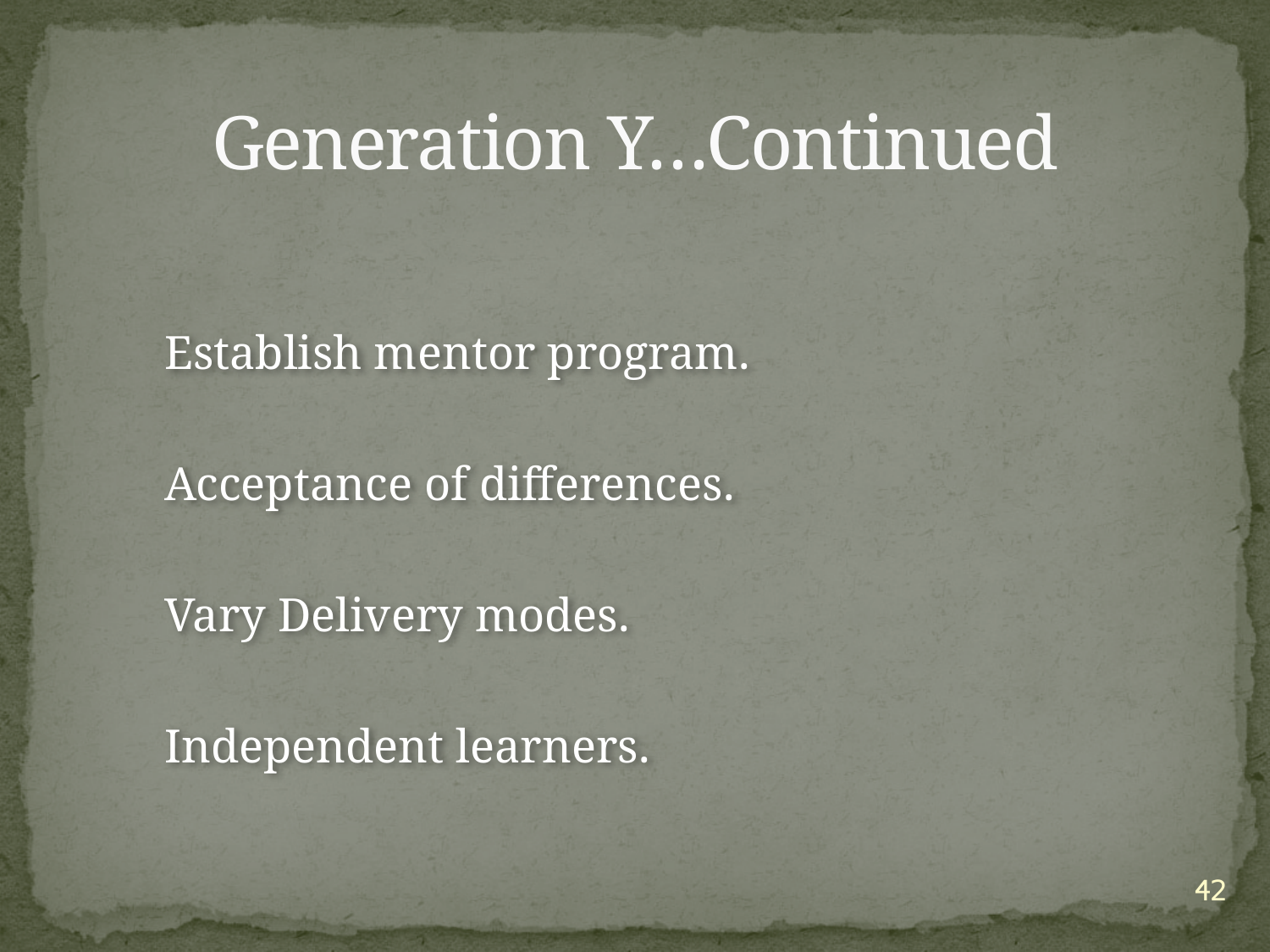

# Generation Y…Continued
   Establish mentor program.

   Acceptance of differences.

   Vary Delivery modes.

   Independent learners.

42